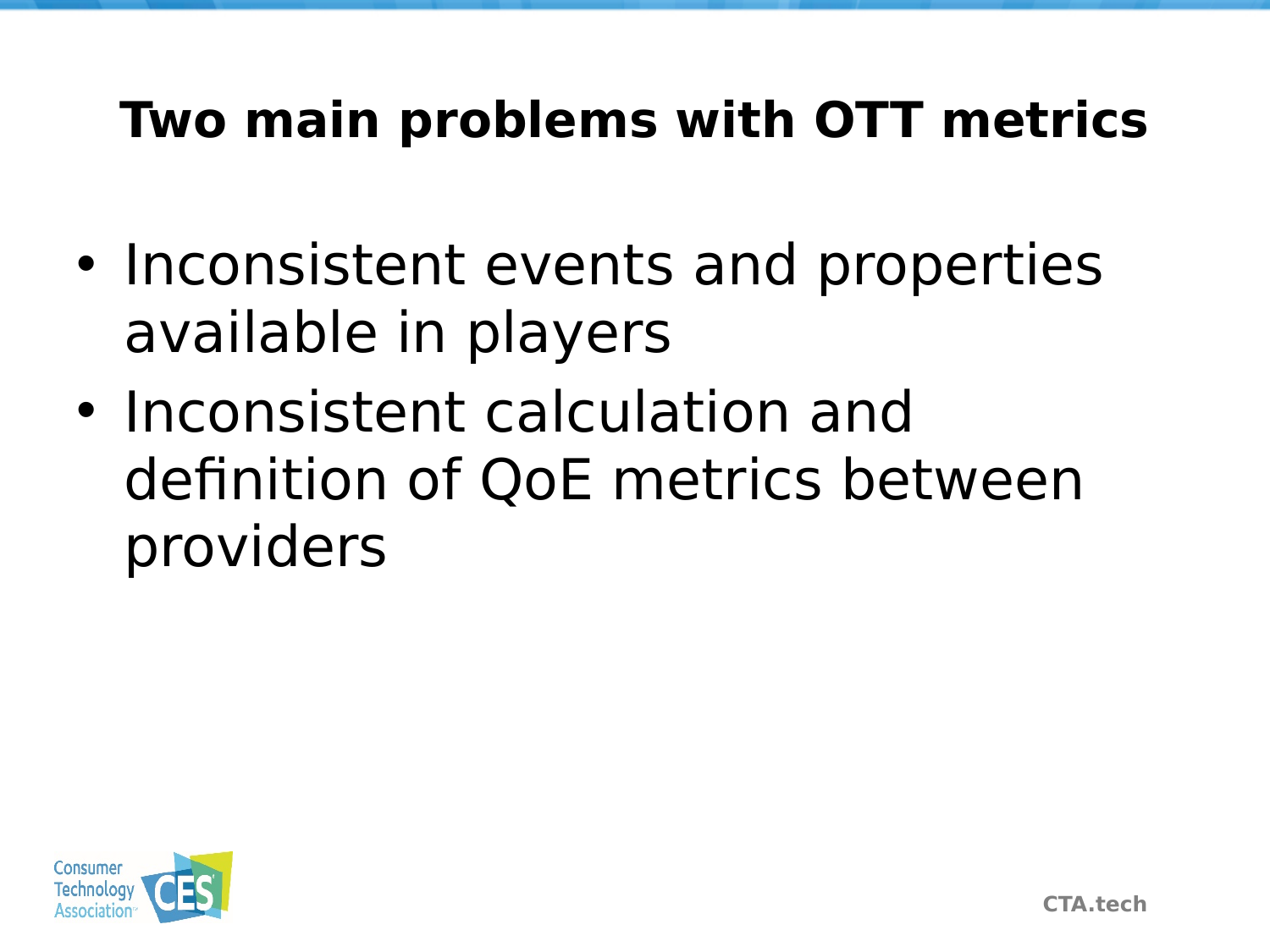

# Two main problems with OTT metrics
Inconsistent events and properties available in players
Inconsistent calculation and definition of QoE metrics between providers